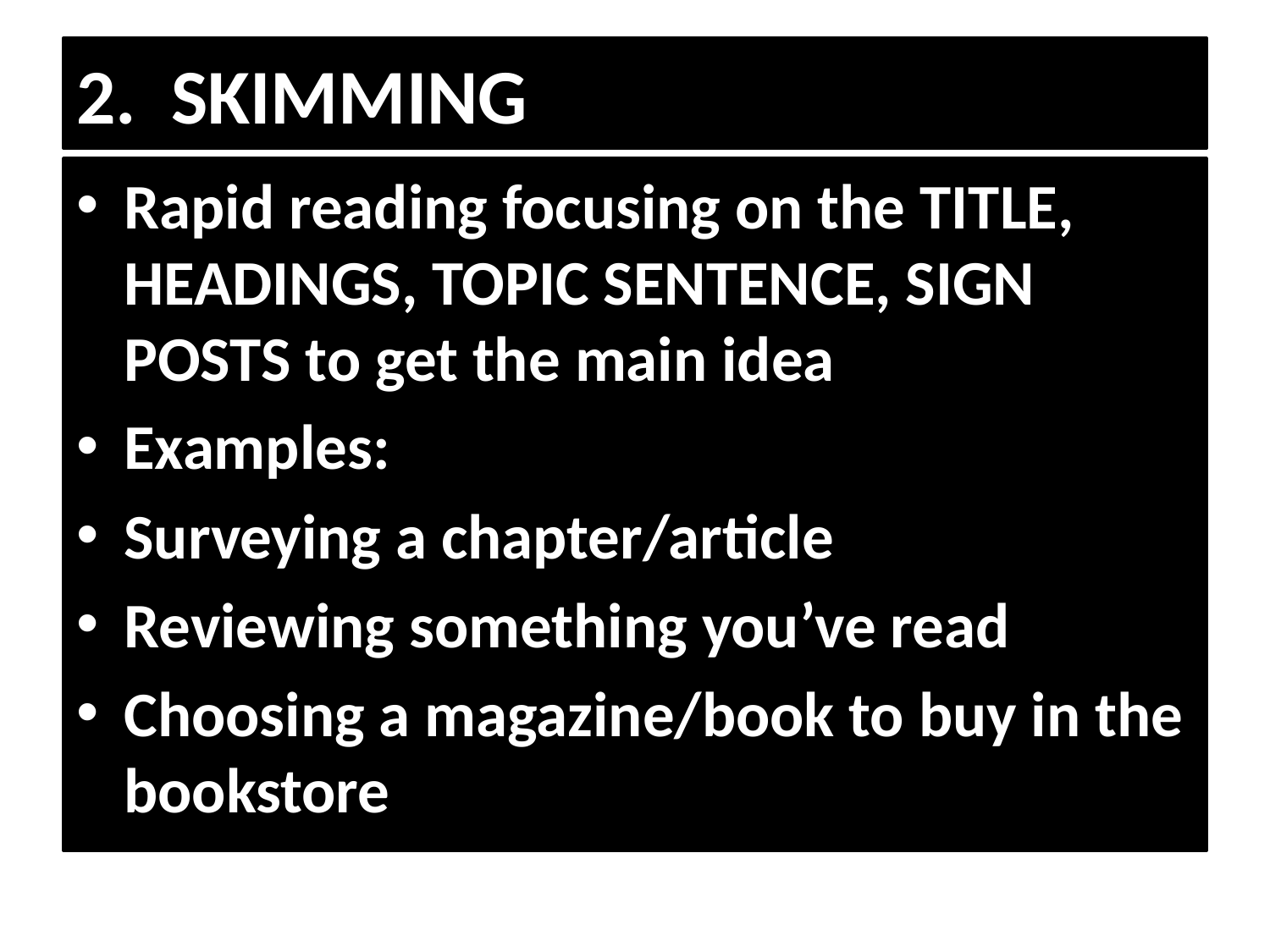

# 2.  SKIMMING
Rapid reading focusing on the TITLE, HEADINGS, TOPIC SENTENCE, SIGN POSTS to get the main idea
Examples:
Surveying a chapter/article
Reviewing something you’ve read
Choosing a magazine/book to buy in the bookstore